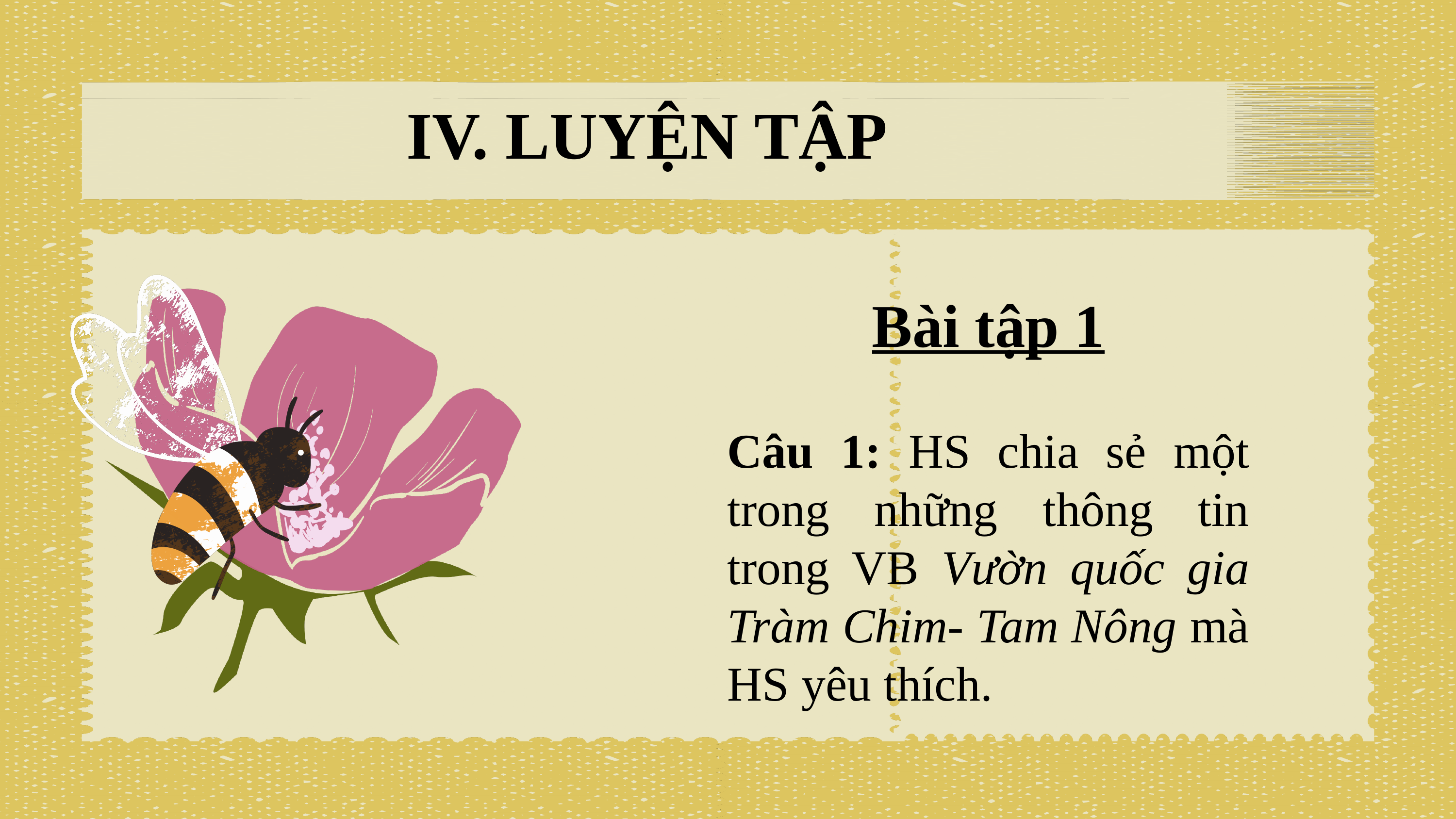

IV. LUYỆN TẬP

Bài tập 1
Câu 1: HS chia sẻ một trong những thông tin trong VB Vườn quốc gia Tràm Chim- Tam Nông mà HS yêu thích.